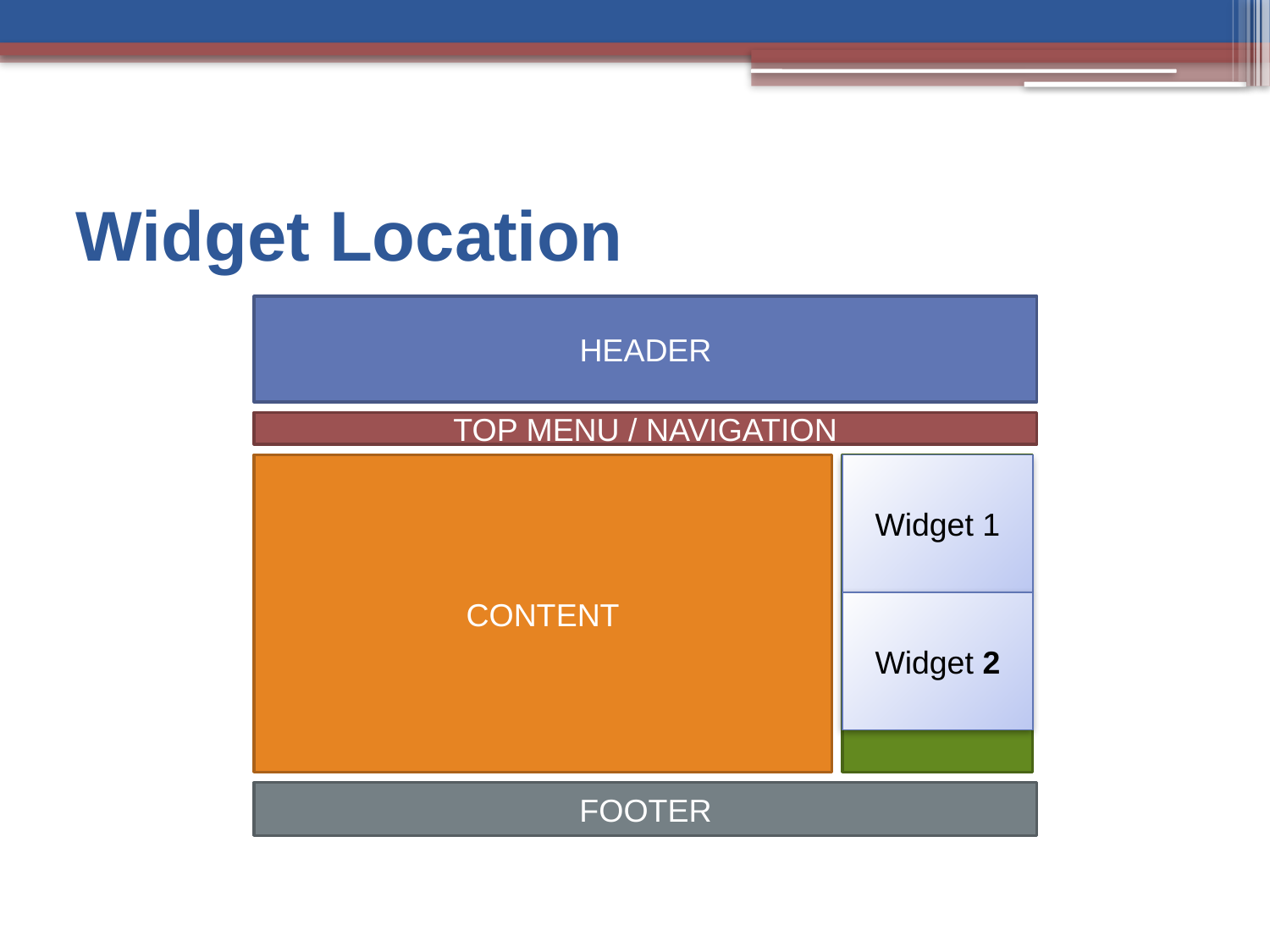

# Widget Location
HEADER
TOP MENU / NAVIGATION
CONTENT
SIDEBAR
Widget 1
Widget 2
FOOTER